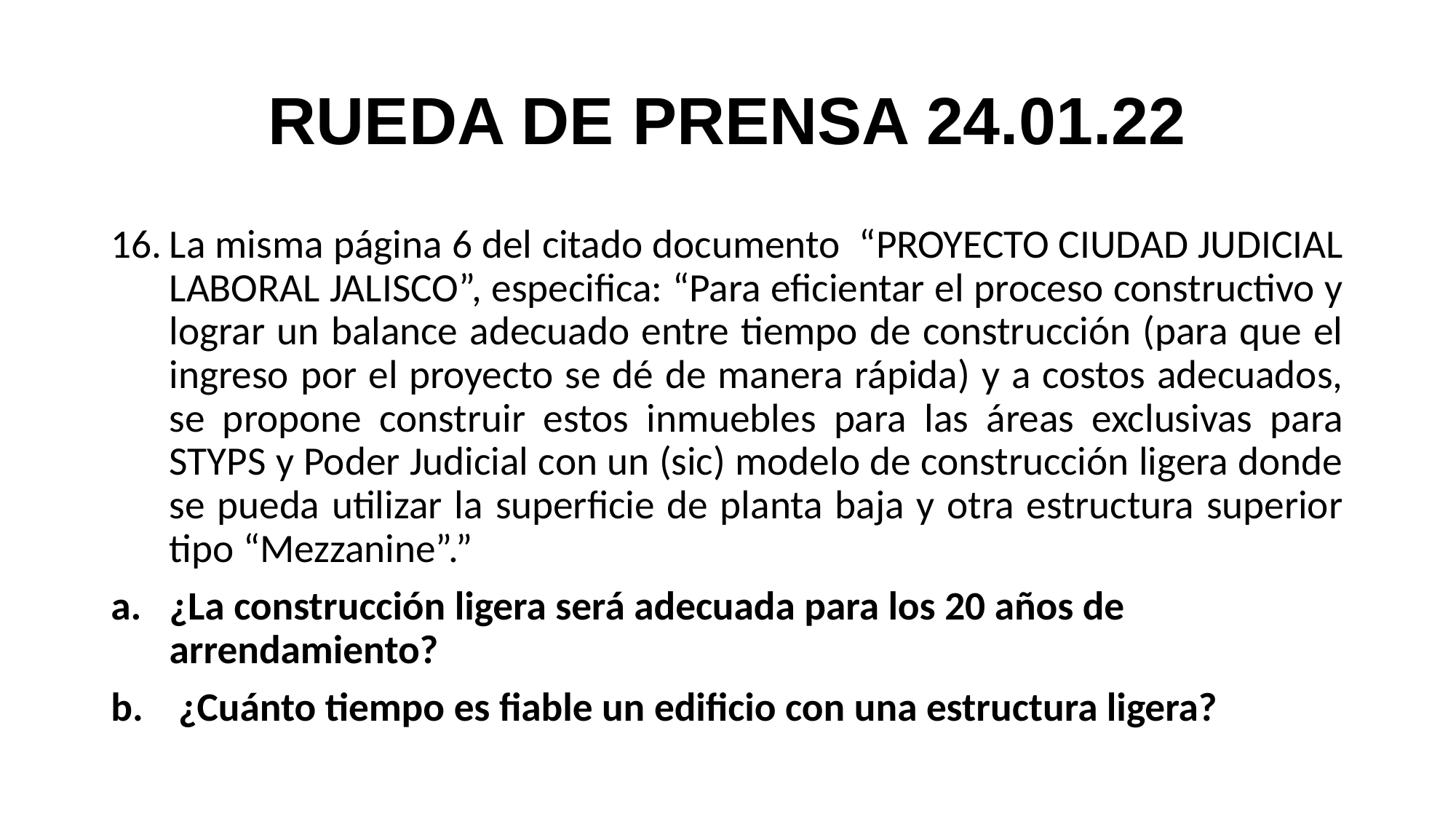

# RUEDA DE PRENSA 24.01.22
La misma página 6 del citado documento  “PROYECTO CIUDAD JUDICIAL LABORAL JALISCO”, especifica: “Para eficientar el proceso constructivo y lograr un balance adecuado entre tiempo de construcción (para que el ingreso por el proyecto se dé de manera rápida) y a costos adecuados, se propone construir estos inmuebles para las áreas exclusivas para STYPS y Poder Judicial con un (sic) modelo de construcción ligera donde se pueda utilizar la superficie de planta baja y otra estructura superior tipo “Mezzanine”.”
¿La construcción ligera será adecuada para los 20 años de arrendamiento?
 ¿Cuánto tiempo es fiable un edificio con una estructura ligera?